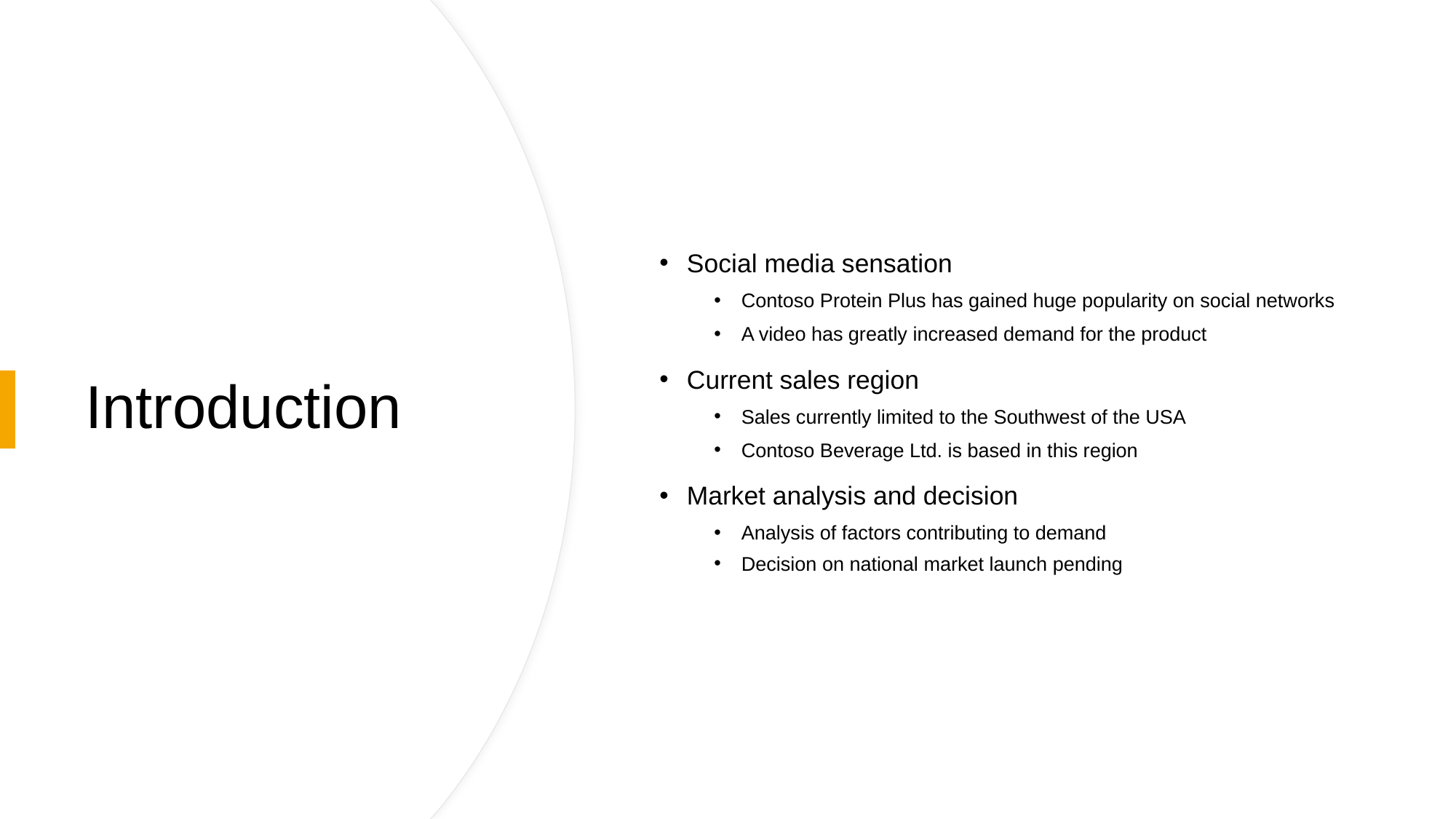

Social media sensation
Contoso Protein Plus has gained huge popularity on social networks
A video has greatly increased demand for the product
Current sales region
Sales currently limited to the Southwest of the USA
Contoso Beverage Ltd. is based in this region
Market analysis and decision
Analysis of factors contributing to demand
Decision on national market launch pending
# Introduction